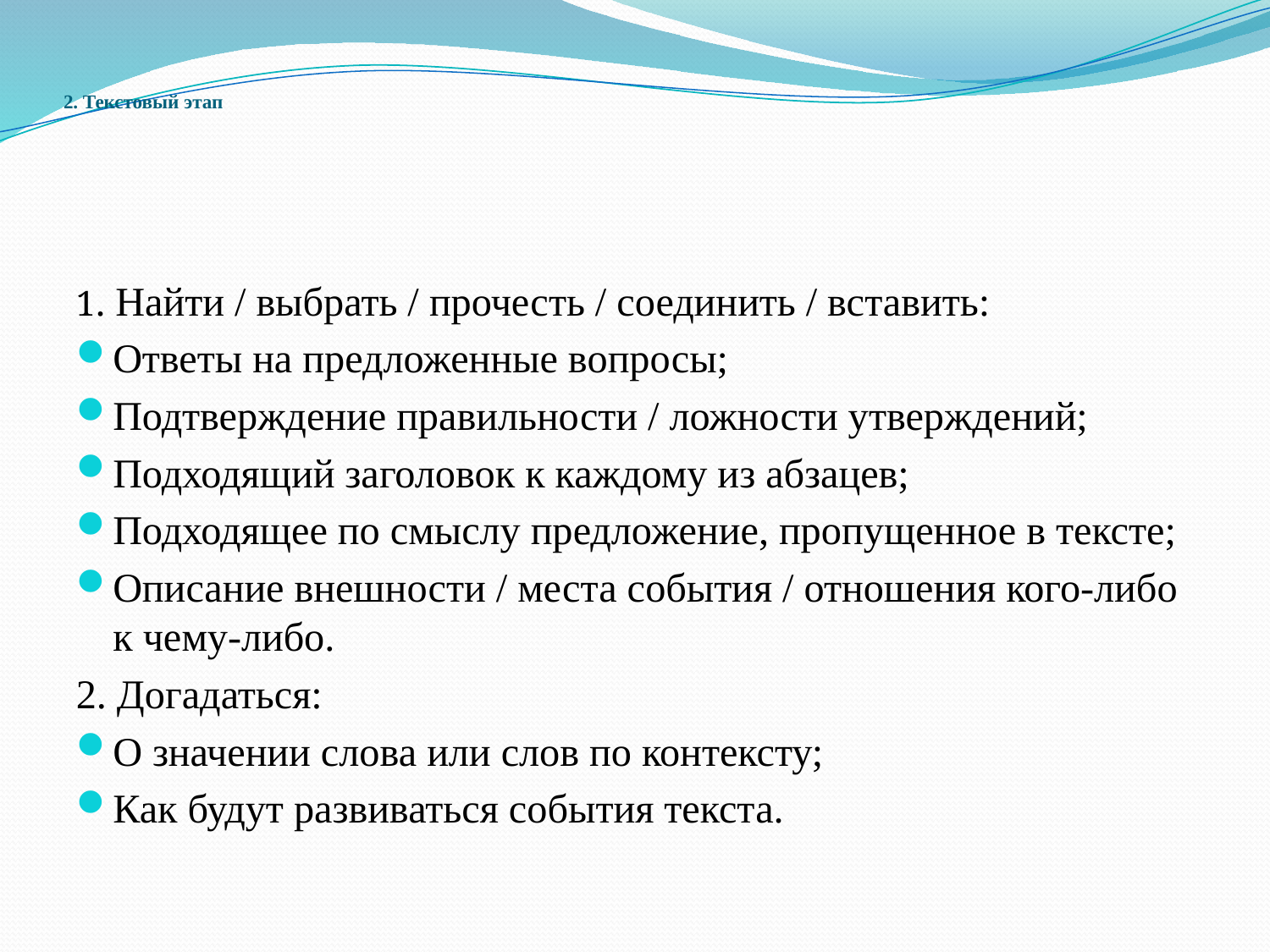

# 2. Текстовый этап
1. Найти / выбрать / прочесть / соединить / вставить:
Ответы на предложенные вопросы;
Подтверждение правильности / ложности утверждений;
Подходящий заголовок к каждому из абзацев;
Подходящее по смыслу предложение, пропущенное в тексте;
Описание внешности / места события / отношения кого-либо к чему-либо.
2. Догадаться:
О значении слова или слов по контексту;
Как будут развиваться события текста.